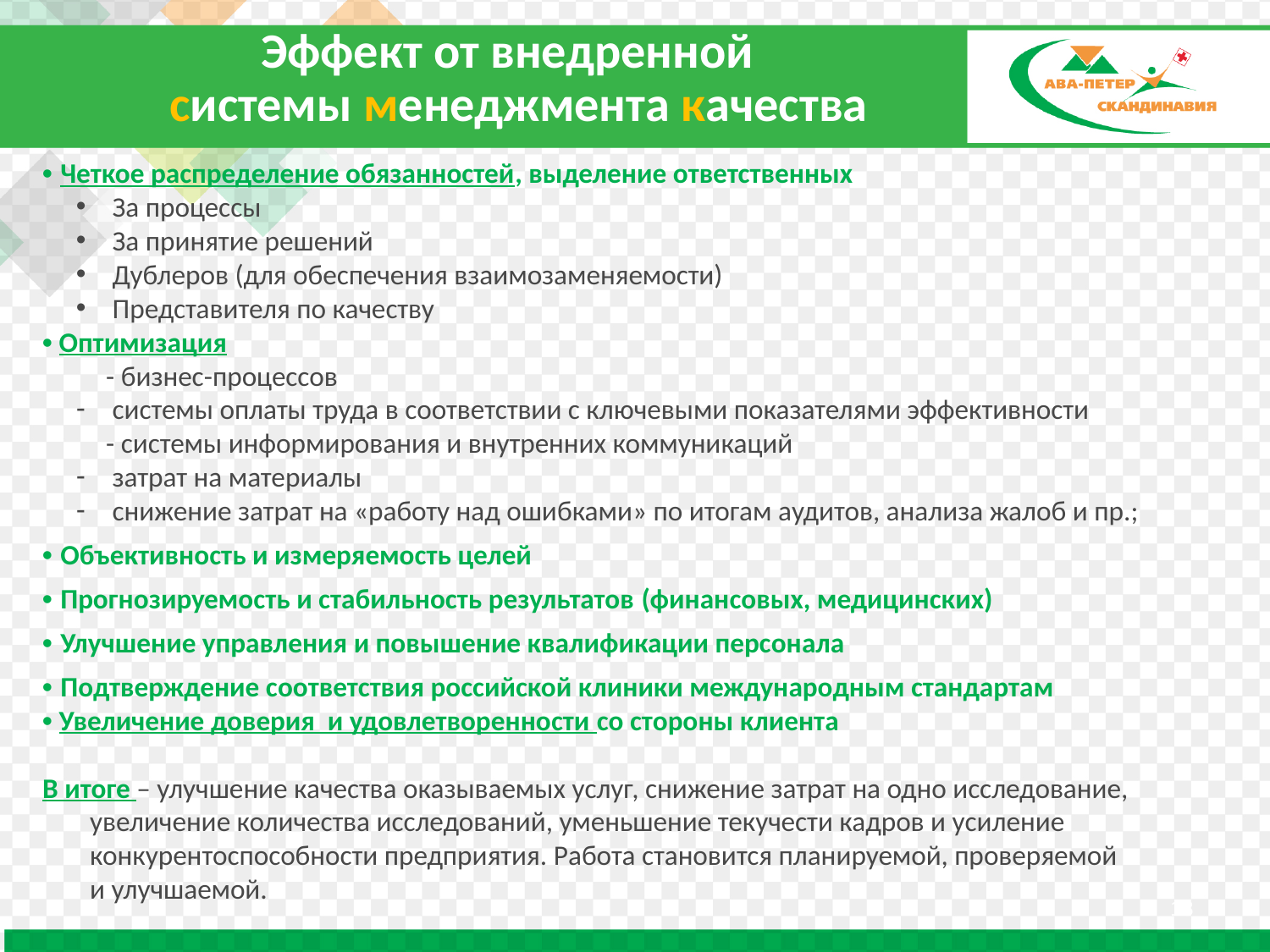

# Эффект от внедренной системы менеджмента качества
• Четкое распределение обязанностей, выделение ответственных
 За процессы
 За принятие решений
 Дублеров (для обеспечения взаимозаменяемости)
 Представителя по качеству
• Оптимизация
- бизнес-процессов
 системы оплаты труда в соответствии с ключевыми показателями эффективности
- системы информирования и внутренних коммуникаций
 затрат на материалы
 снижение затрат на «работу над ошибками» по итогам аудитов, анализа жалоб и пр.;
• Объективность и измеряемость целей
• Прогнозируемость и стабильность результатов (финансовых, медицинских)
• Улучшение управления и повышение квалификации персонала
• Подтверждение соответствия российской клиники международным стандартам
• Увеличение доверия  и удовлетворенности со стороны клиента

В итоге – улучшение качества оказываемых услуг, снижение затрат на одно исследование, увеличение количества исследований, уменьшение текучести кадров и усиление конкурентоспособности предприятия. Работа становится планируемой, проверяемой
и улучшаемой.

18